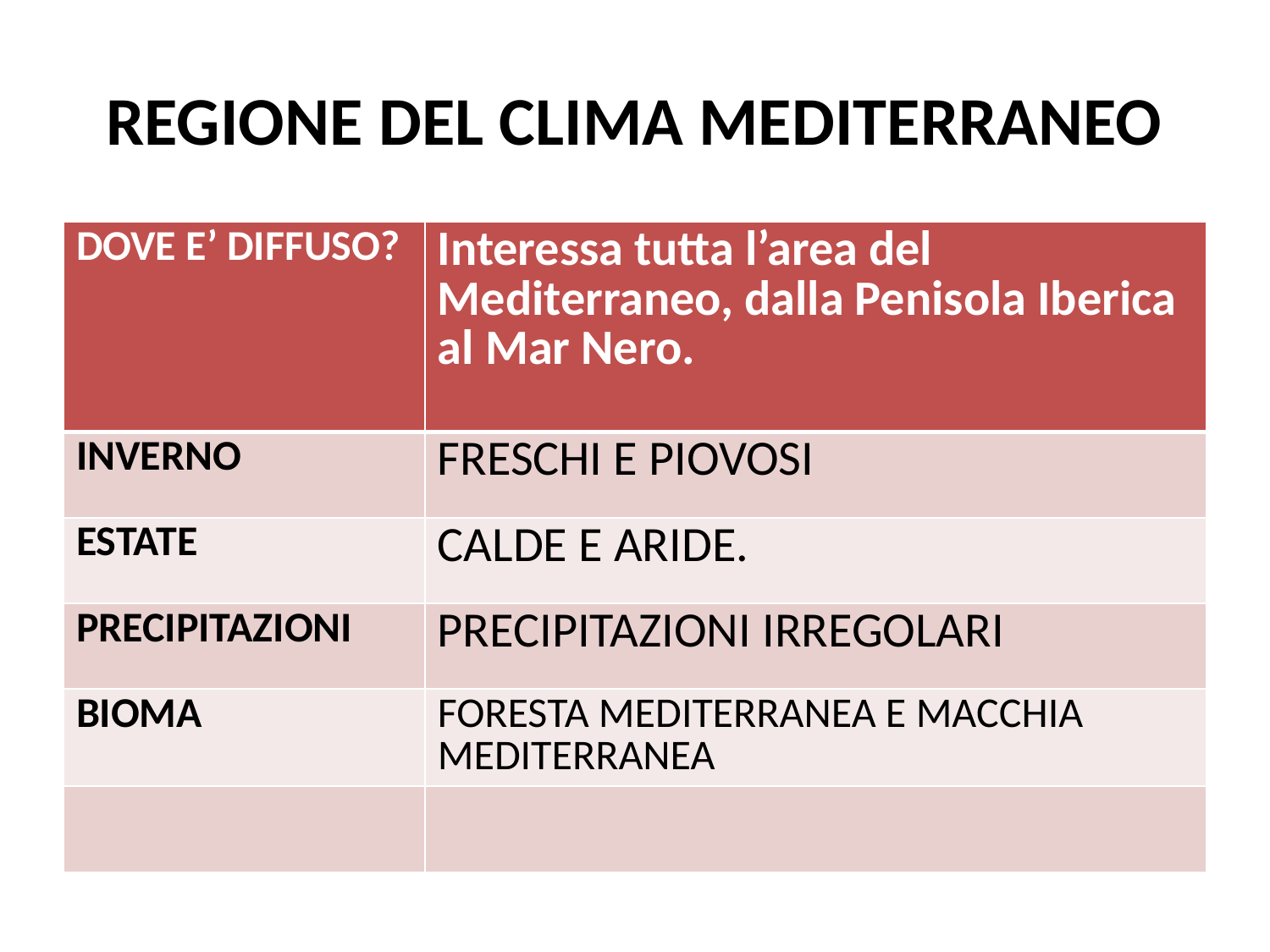

# REGIONE DEL CLIMA MEDITERRANEO
| DOVE E’ DIFFUSO? | Interessa tutta l’area del Mediterraneo, dalla Penisola Iberica al Mar Nero. |
| --- | --- |
| INVERNO | FRESCHI E PIOVOSI |
| ESTATE | CALDE E ARIDE. |
| PRECIPITAZIONI | PRECIPITAZIONI IRREGOLARI |
| BIOMA | FORESTA MEDITERRANEA E MACCHIA MEDITERRANEA |
|  |  |